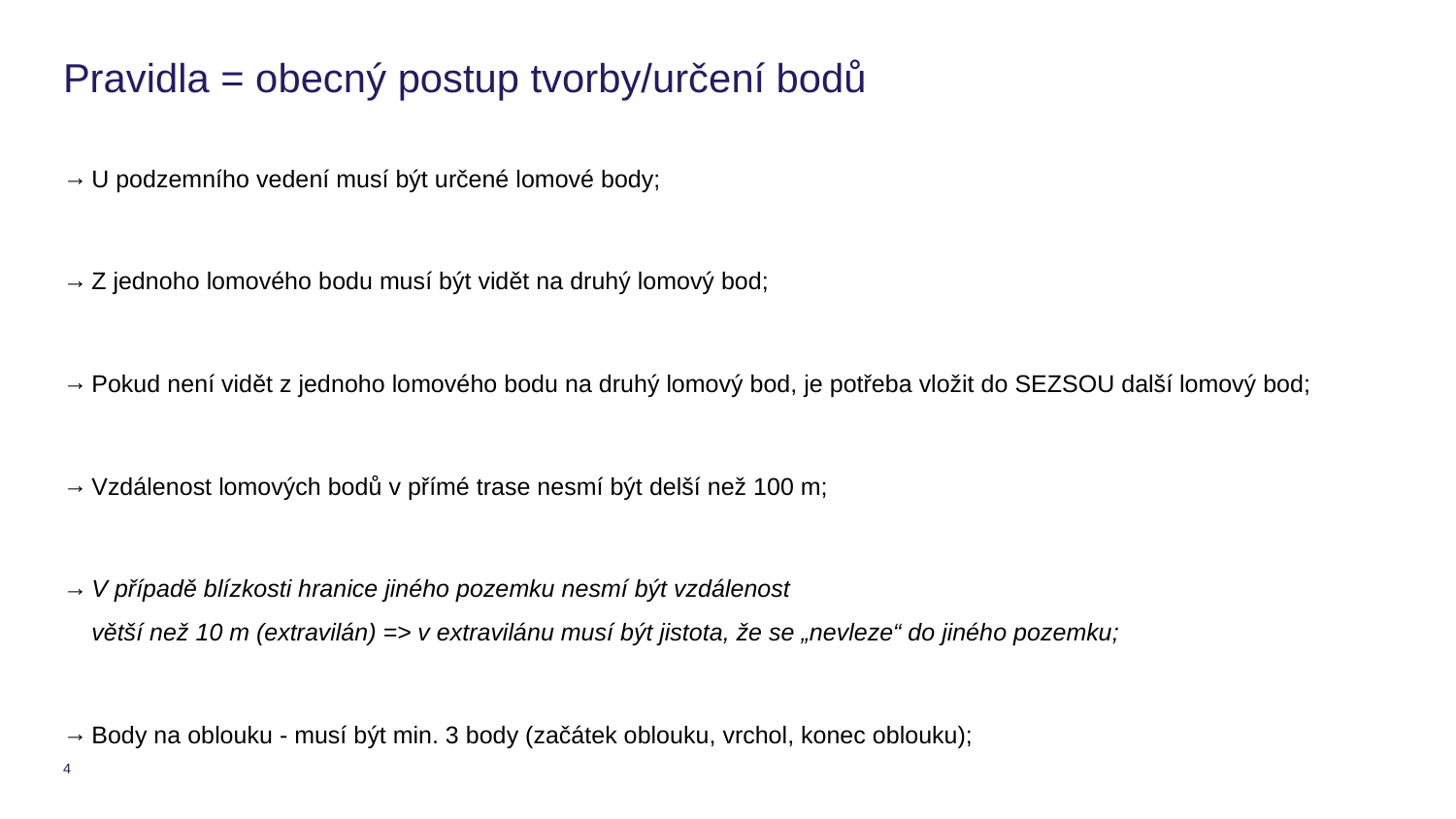

# Pravidla = obecný postup tvorby/určení bodů
U podzemního vedení musí být určené lomové body;

Z jednoho lomového bodu musí být vidět na druhý lomový bod;

Pokud není vidět z jednoho lomového bodu na druhý lomový bod, je potřeba vložit do SEZSOU další lomový bod;

Vzdálenost lomových bodů v přímé trase nesmí být delší než 100 m;

V případě blízkosti hranice jiného pozemku nesmí být vzdálenost
větší než 10 m (extravilán) => v extravilánu musí být jistota, že se „nevleze“ do jiného pozemku;

Body na oblouku - musí být min. 3 body (začátek oblouku, vrchol, konec oblouku);

Záleží na velikosti oblouku => u větších oblouků je potřeba vytýčit více bodů, nestačí pouze 3 body, ale min. 5 bodů a příp. více;
4